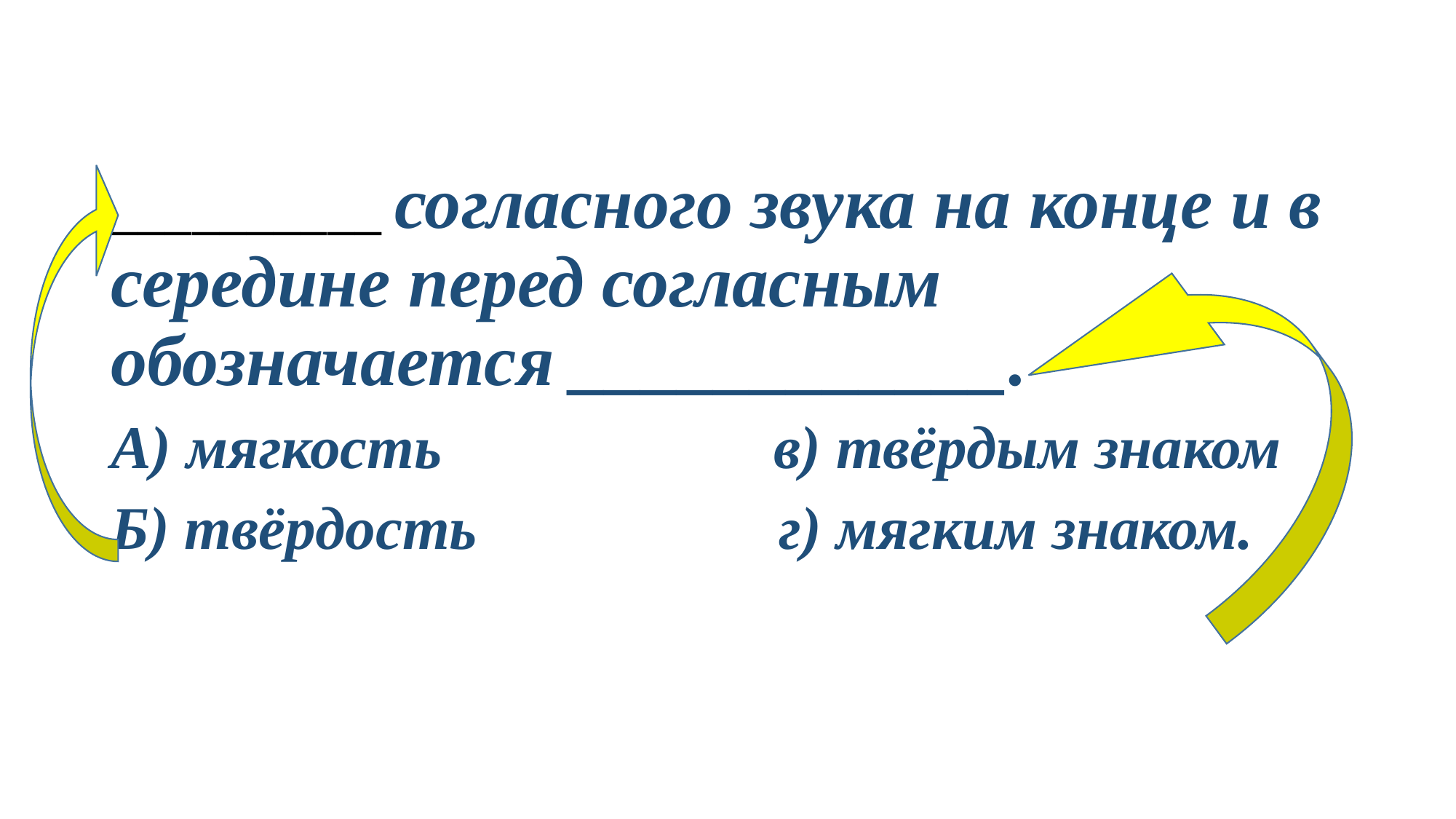

#

__________ согласного звука на конце и в середине перед согласным обозначается ____________.
А) мягкость                      в) твёрдым знаком
Б) твёрдость                    г) мягким знаком.